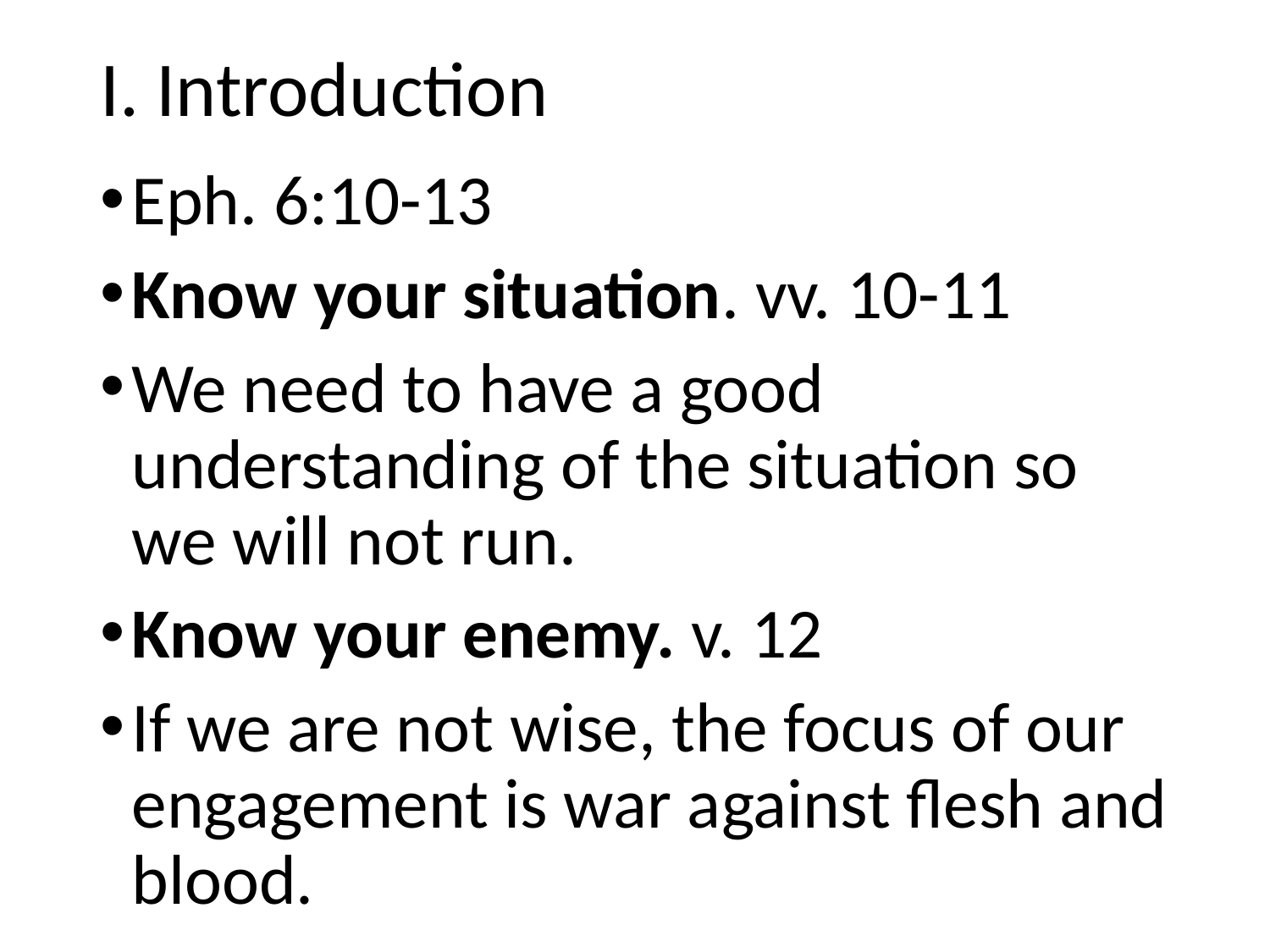

# I. Introduction
Eph. 6:10-13
Know your situation. vv. 10-11
We need to have a good understanding of the situation so we will not run.
Know your enemy. v. 12
If we are not wise, the focus of our engagement is war against flesh and blood.